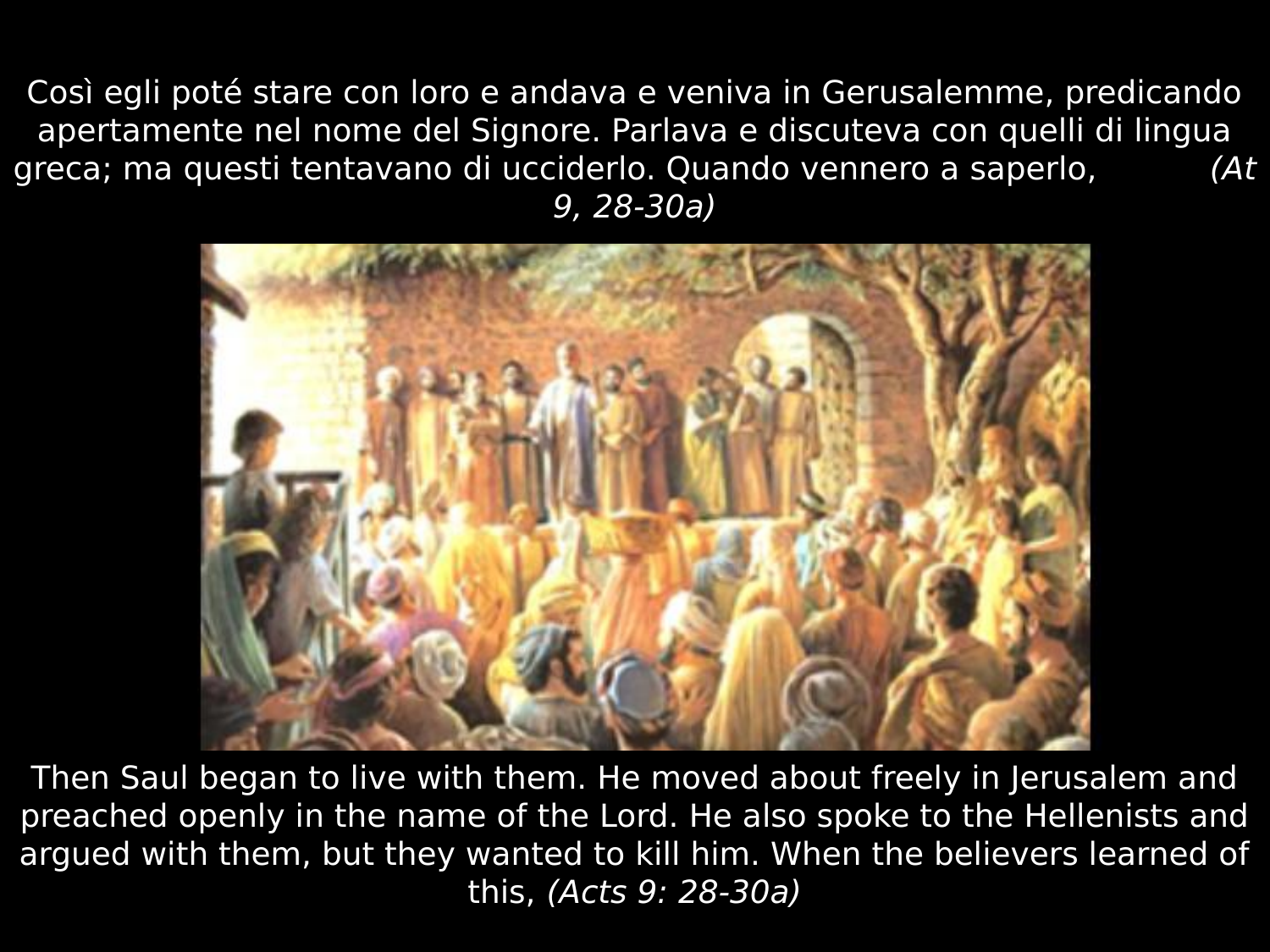

# Così egli poté stare con loro e andava e veniva in Gerusalemme, predicando apertamente nel nome del Signore. Parlava e discuteva con quelli di lingua greca; ma questi tentavano di ucciderlo. Quando vennero a saperlo,           (At 9, 28-30a)
Then Saul began to live with them. He moved about freely in Jerusalem and preached openly in the name of the Lord. He also spoke to the Hellenists and argued with them, but they wanted to kill him. When the believers learned of this, (Acts 9: 28-30a)